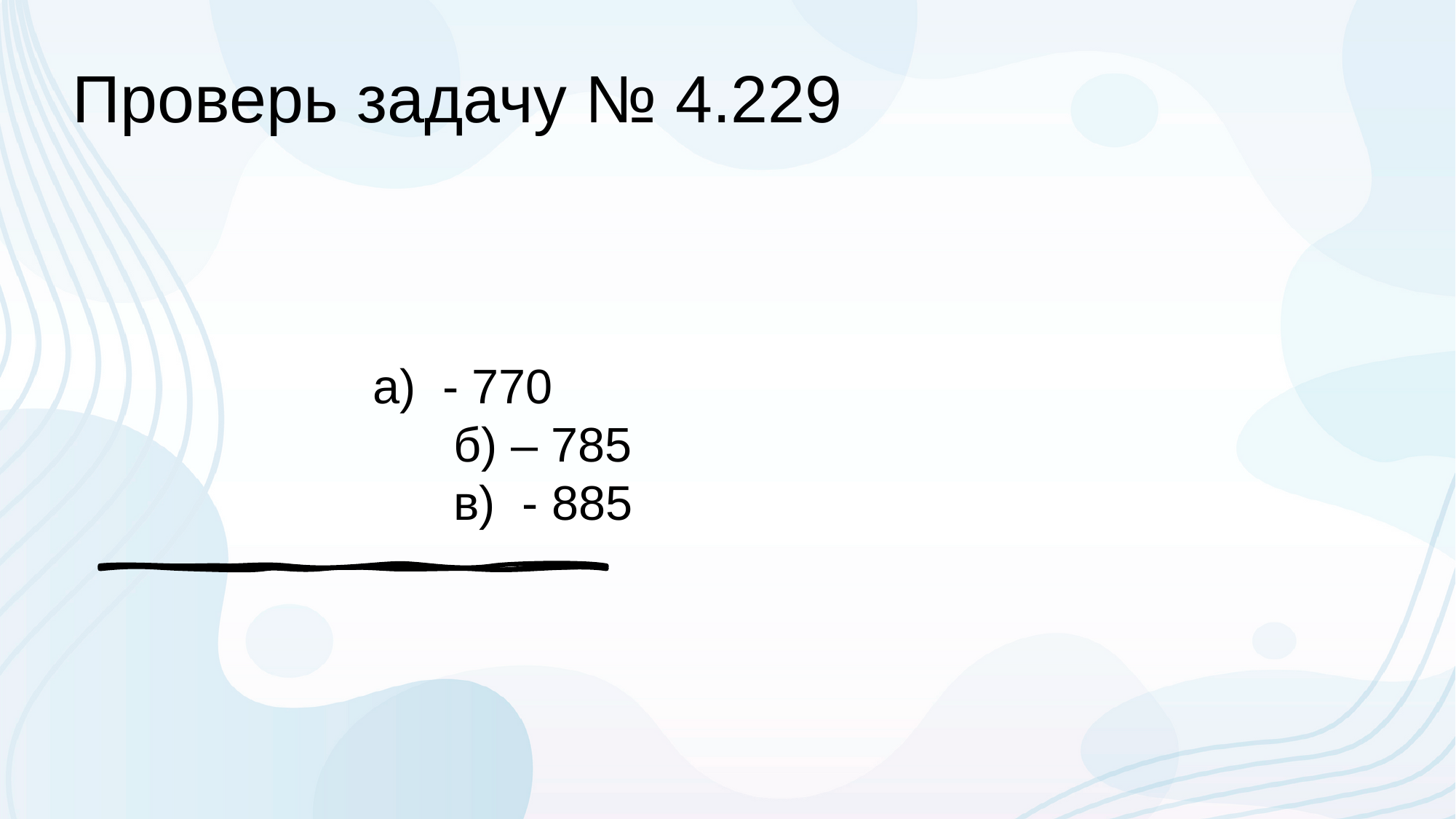

# Проверь задачу № 4.229

а)  - 770
      б) – 785
      в)  - 885